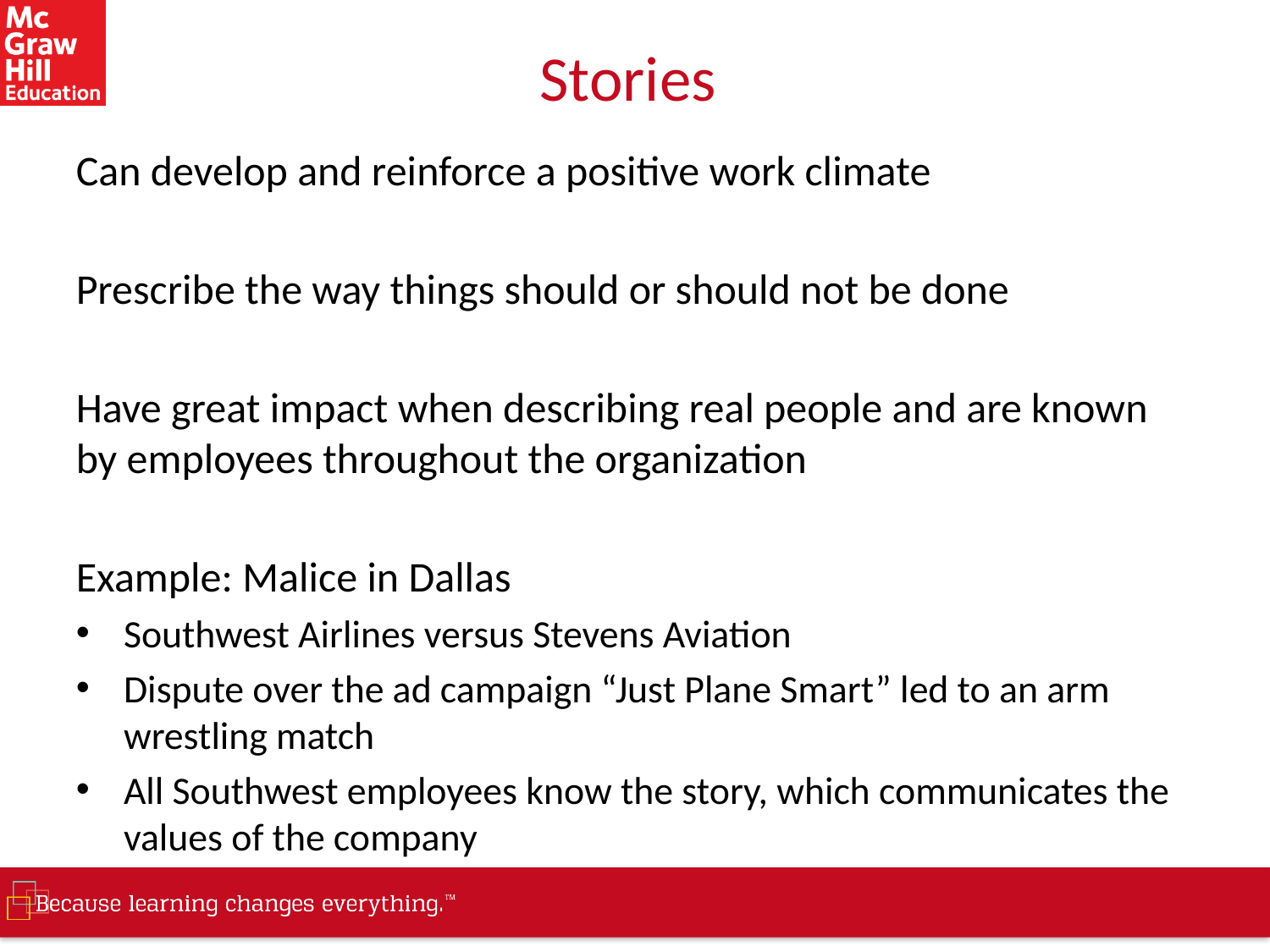

# Stories
Can develop and reinforce a positive work climate

Prescribe the way things should or should not be done

Have great impact when describing real people and are known by employees throughout the organization

Example: Malice in Dallas
Southwest Airlines versus Stevens Aviation
Dispute over the ad campaign “Just Plane Smart” led to an arm wrestling match
All Southwest employees know the story, which communicates the values of the company